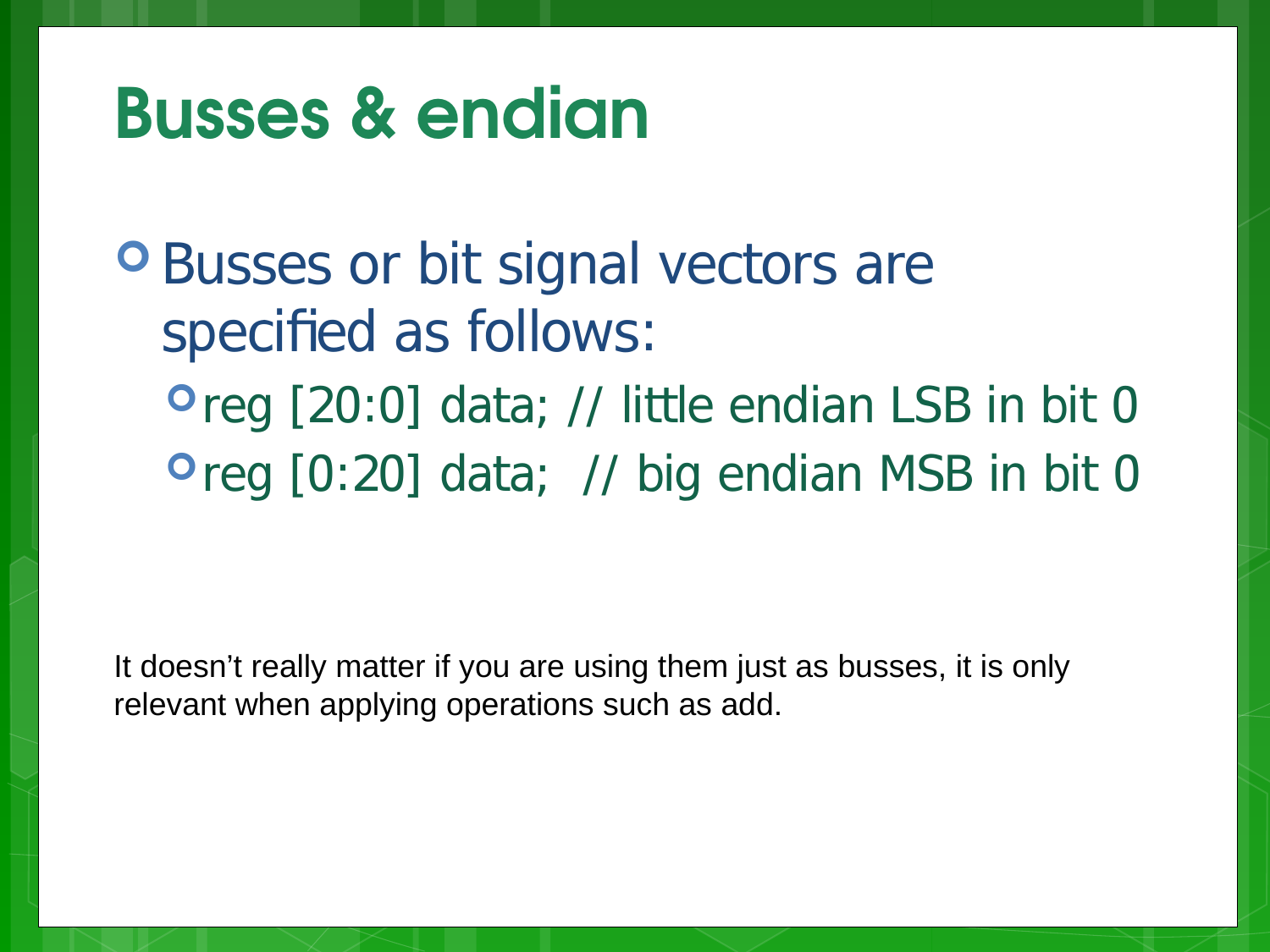

# Busses & endian
Busses or bit signal vectors are specified as follows:
reg [20:0] data; // little endian LSB in bit 0
reg [0:20] data;  // big endian MSB in bit 0
It doesn’t really matter if you are using them just as busses, it is only relevant when applying operations such as add.